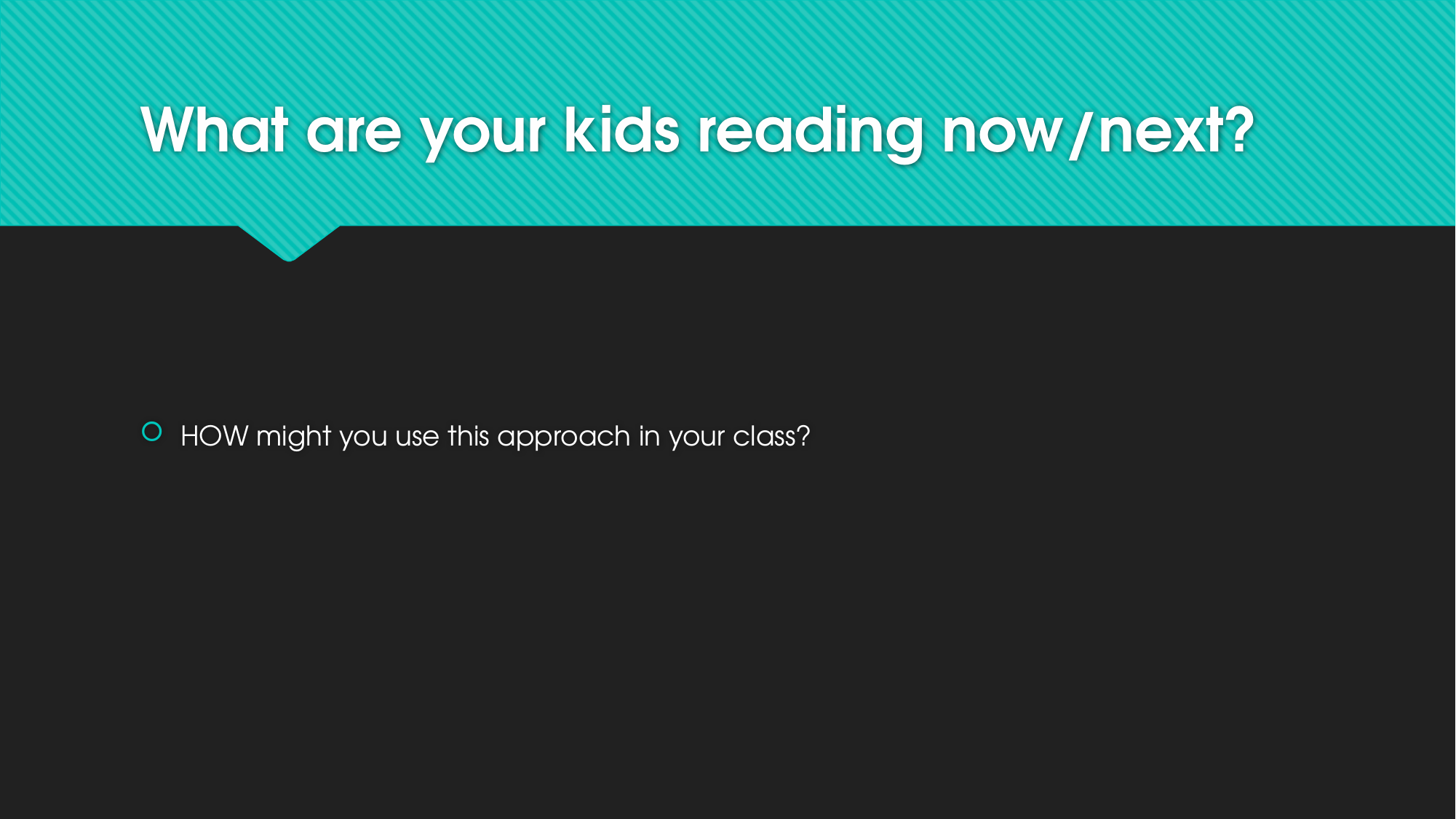

# What are your kids reading now/next?
HOW might you use this approach in your class?